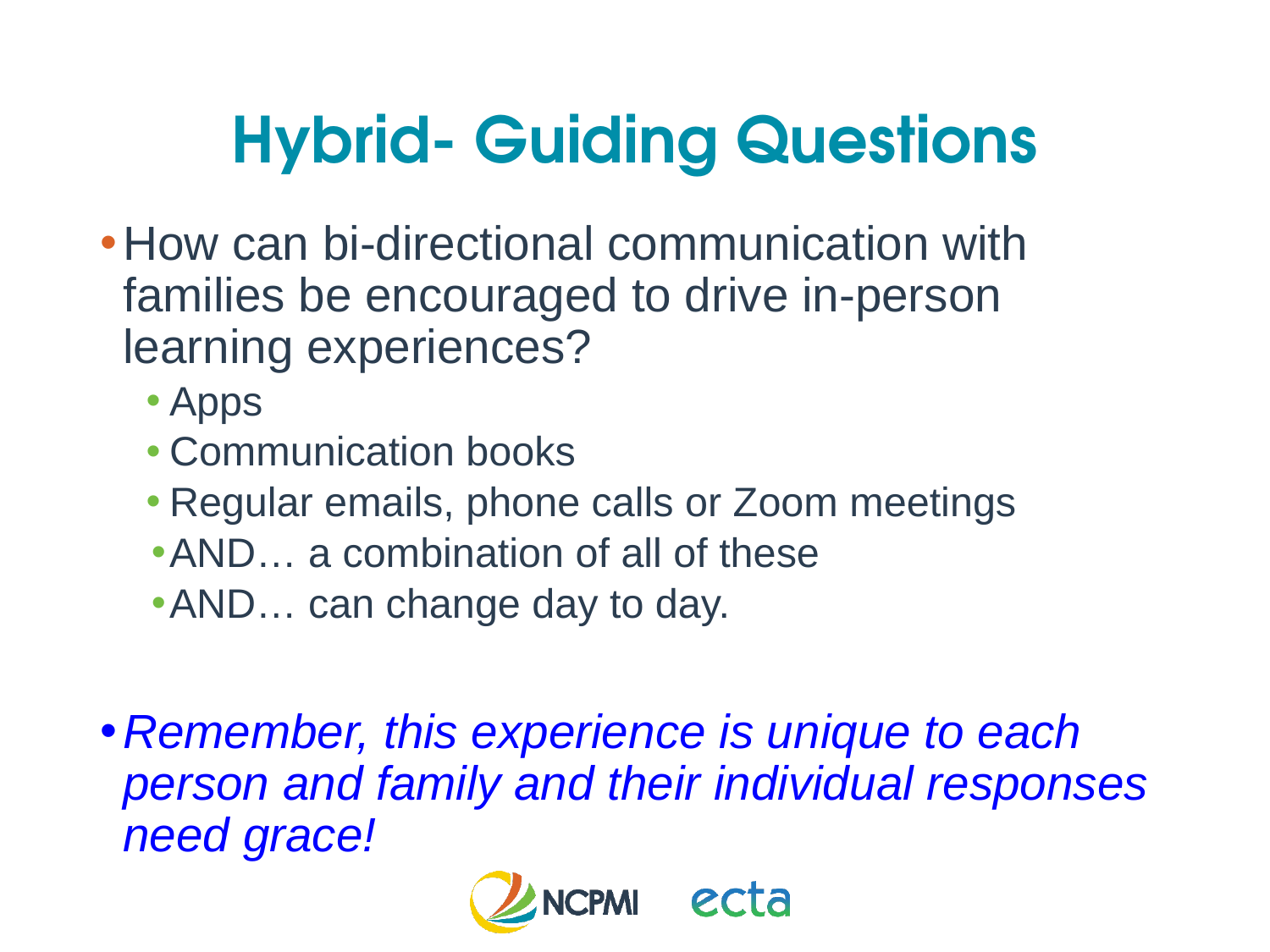

# Hybrid- Guiding Questions
How can bi-directional communication with families be encouraged to drive in-person learning experiences?
Apps
Communication books
Regular emails, phone calls or Zoom meetings
AND… a combination of all of these
AND… can change day to day.

Remember, this experience is unique to each person and family and their individual responses need grace!